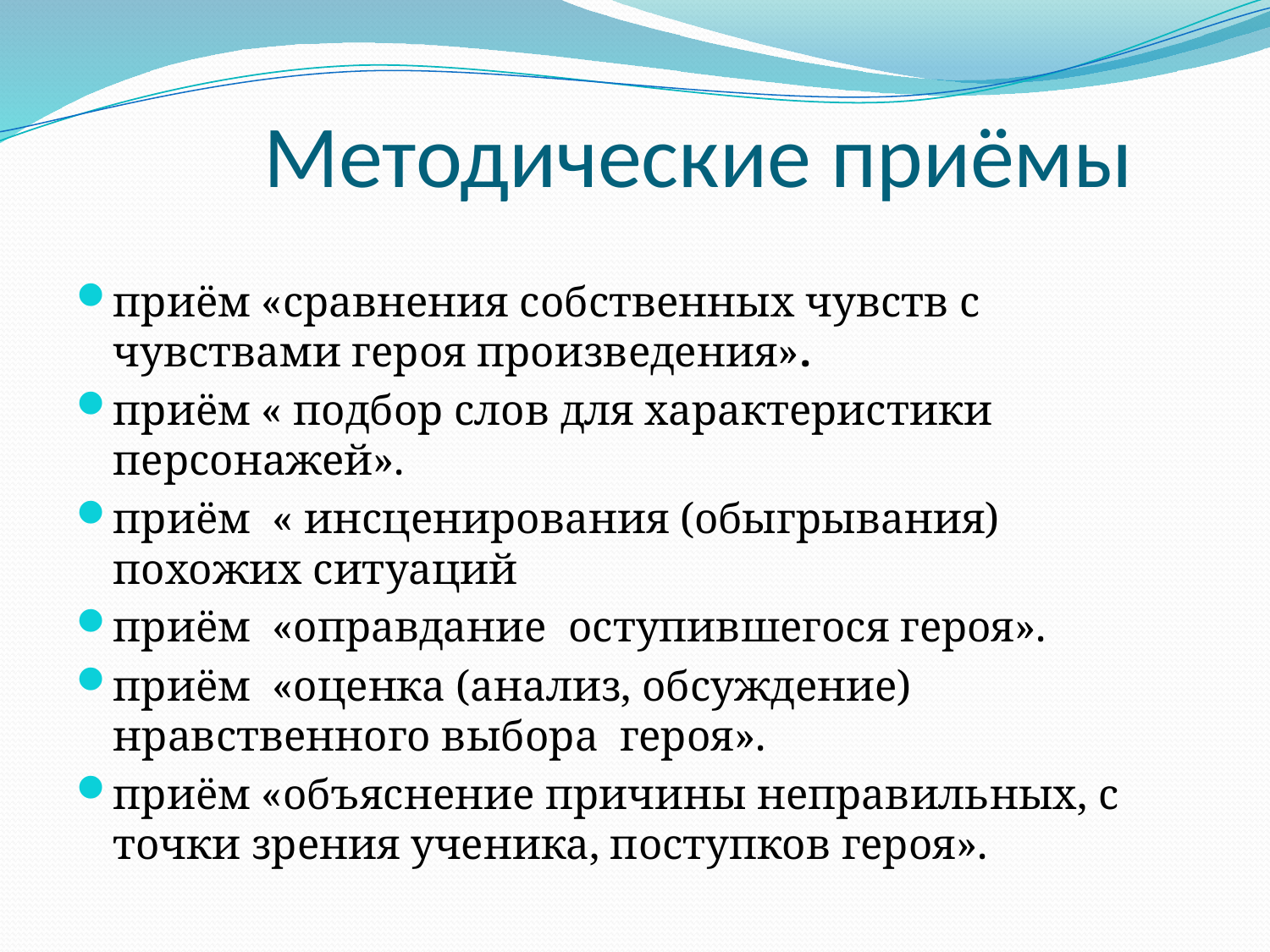

# Методические приёмы
приём «сравнения собственных чувств с чувствами героя произведения».
приём « подбор слов для характеристики персонажей».
приём  « инсценирования (обыгрывания) похожих ситуаций
приём  «оправдание  оступившегося героя».
приём  «оценка (анализ, обсуждение) нравственного выбора  героя».
приём «объяснение причины неправильных, с точки зрения ученика, поступков героя».